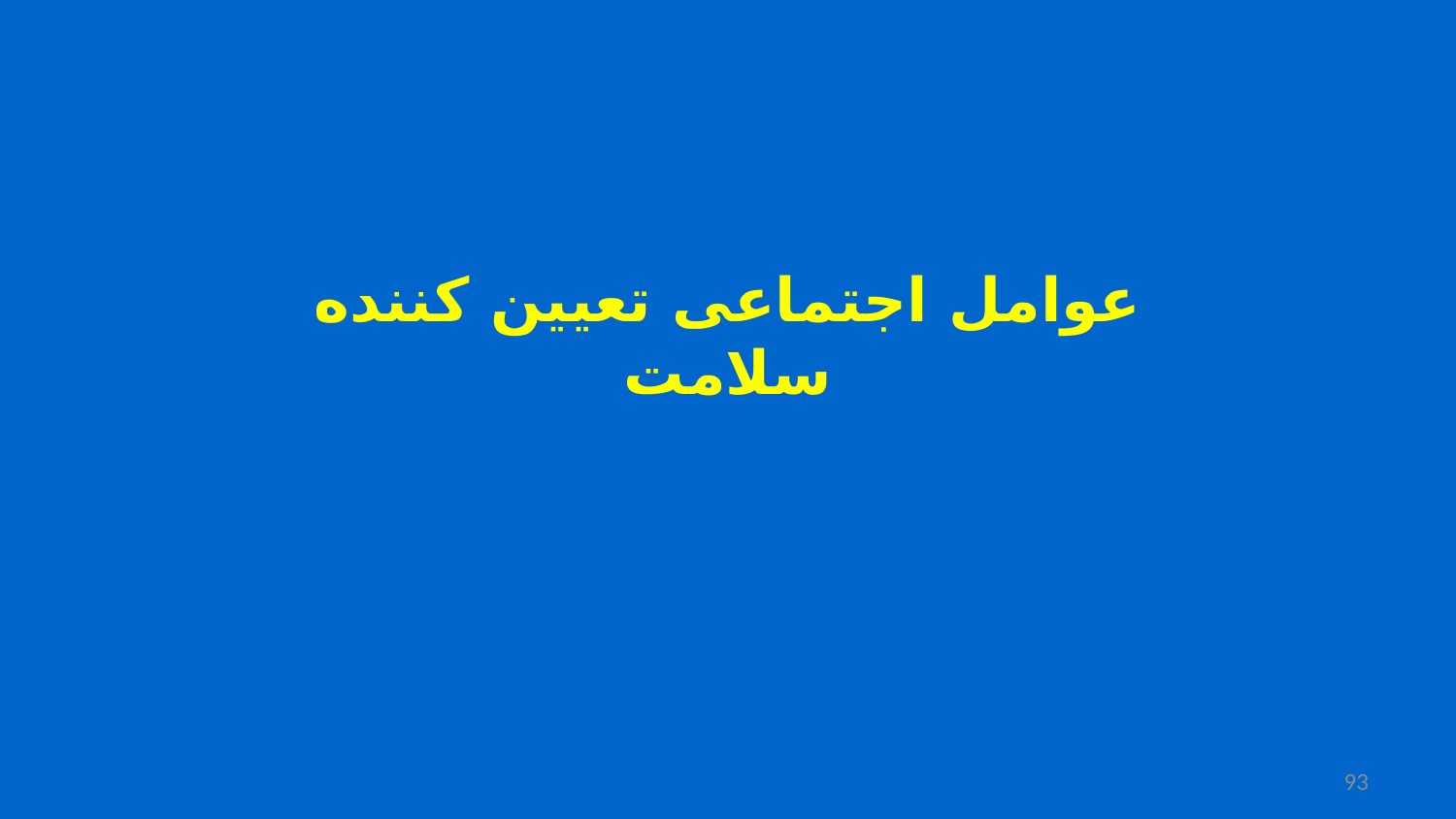

# عوامل اجتماعی تعیین کننده سلامت
93